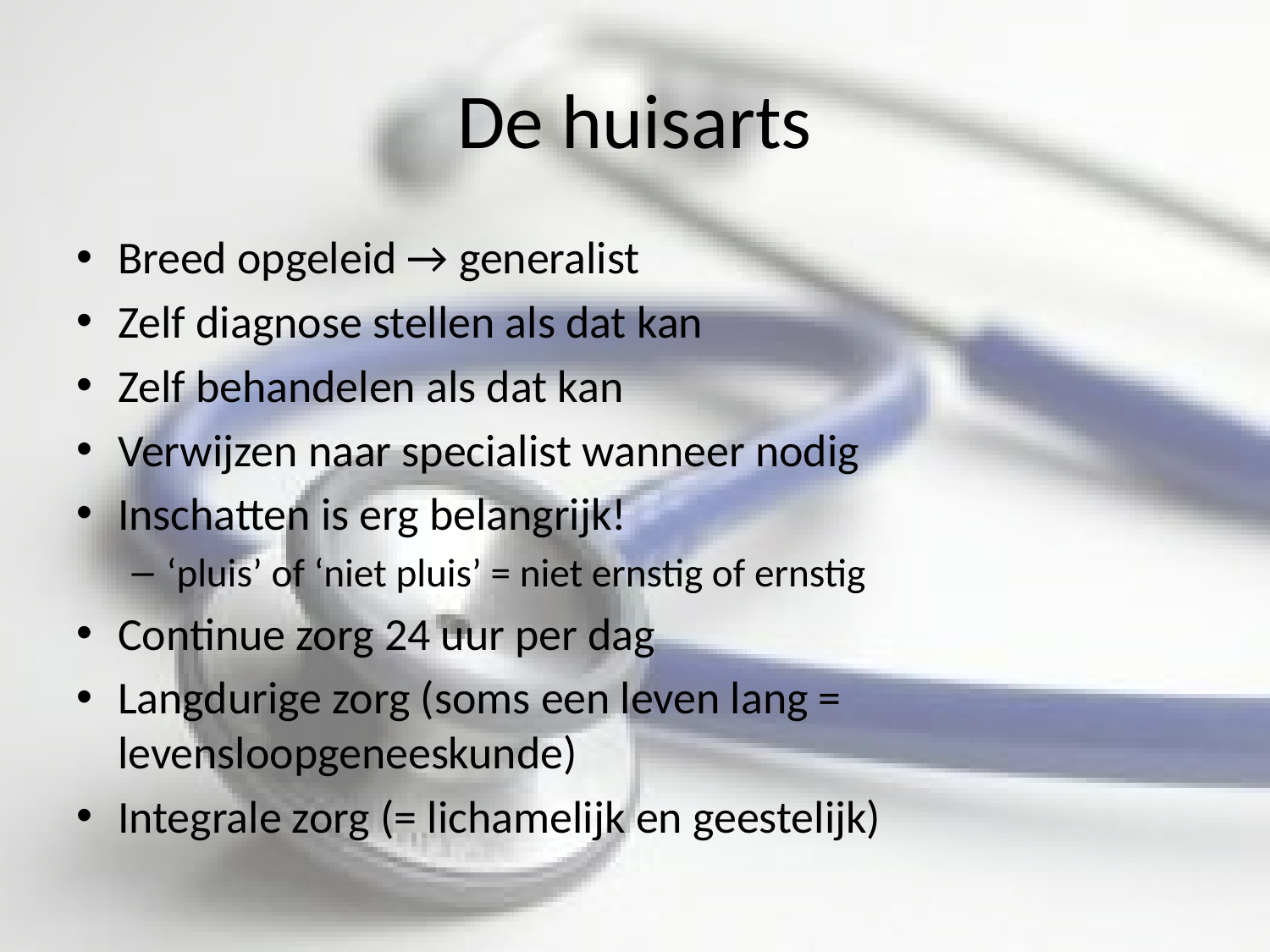

# De huisarts
Breed opgeleid → generalist
Zelf diagnose stellen als dat kan
Zelf behandelen als dat kan
Verwijzen naar specialist wanneer nodig
Inschatten is erg belangrijk!
‘pluis’ of ‘niet pluis’ = niet ernstig of ernstig
Continue zorg 24 uur per dag
Langdurige zorg (soms een leven lang = levensloopgeneeskunde)
Integrale zorg (= lichamelijk en geestelijk)